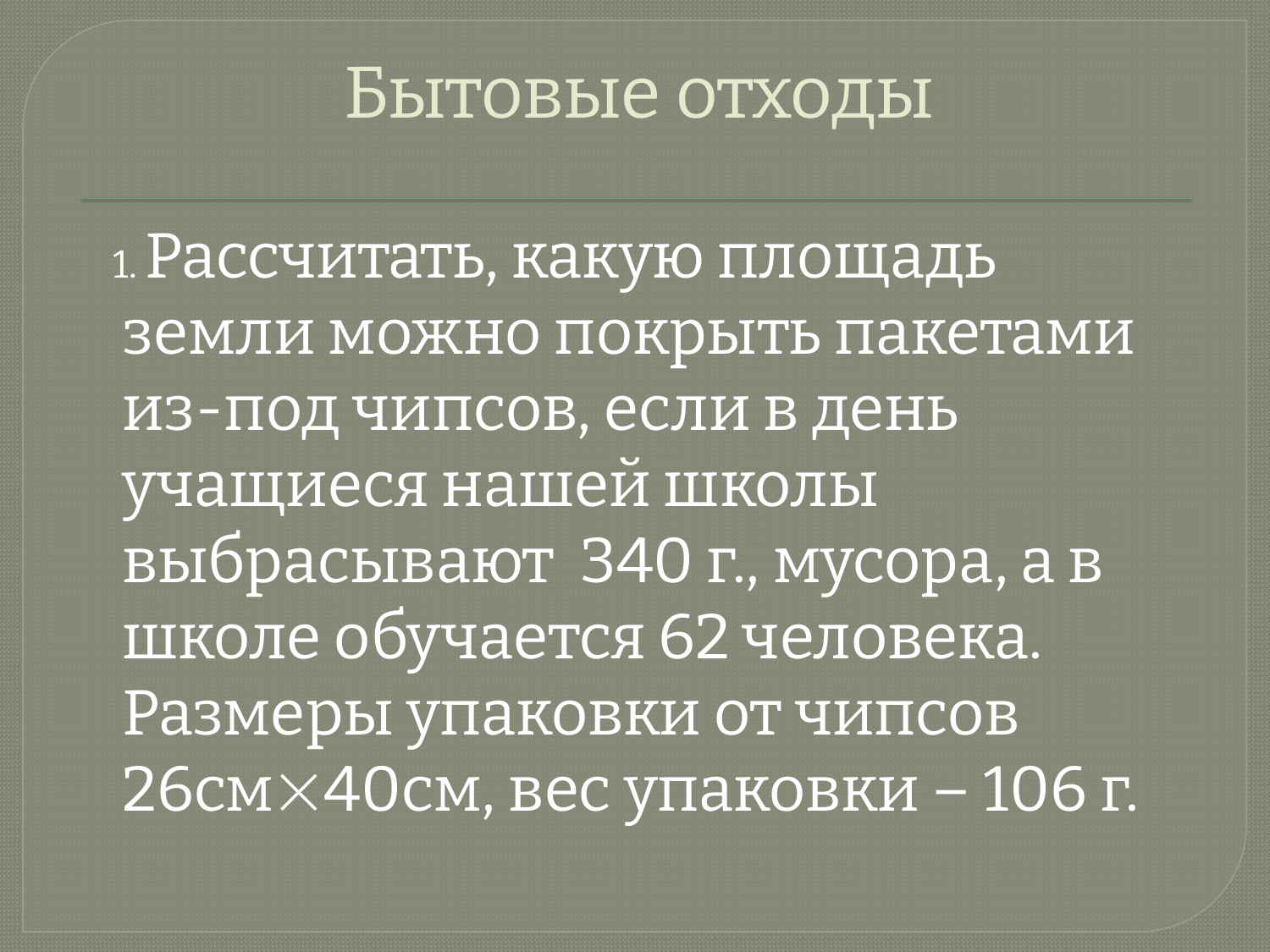

# Бытовые отходы
    1. Рассчитать, какую площадь земли можно покрыть пакетами из-под чипсов, если в день учащиеся нашей школы выбрасывают  340 г., мусора, а в школе обучается 62 человека.  Размеры упаковки от чипсов 26см×40см, вес упаковки – 106 г.